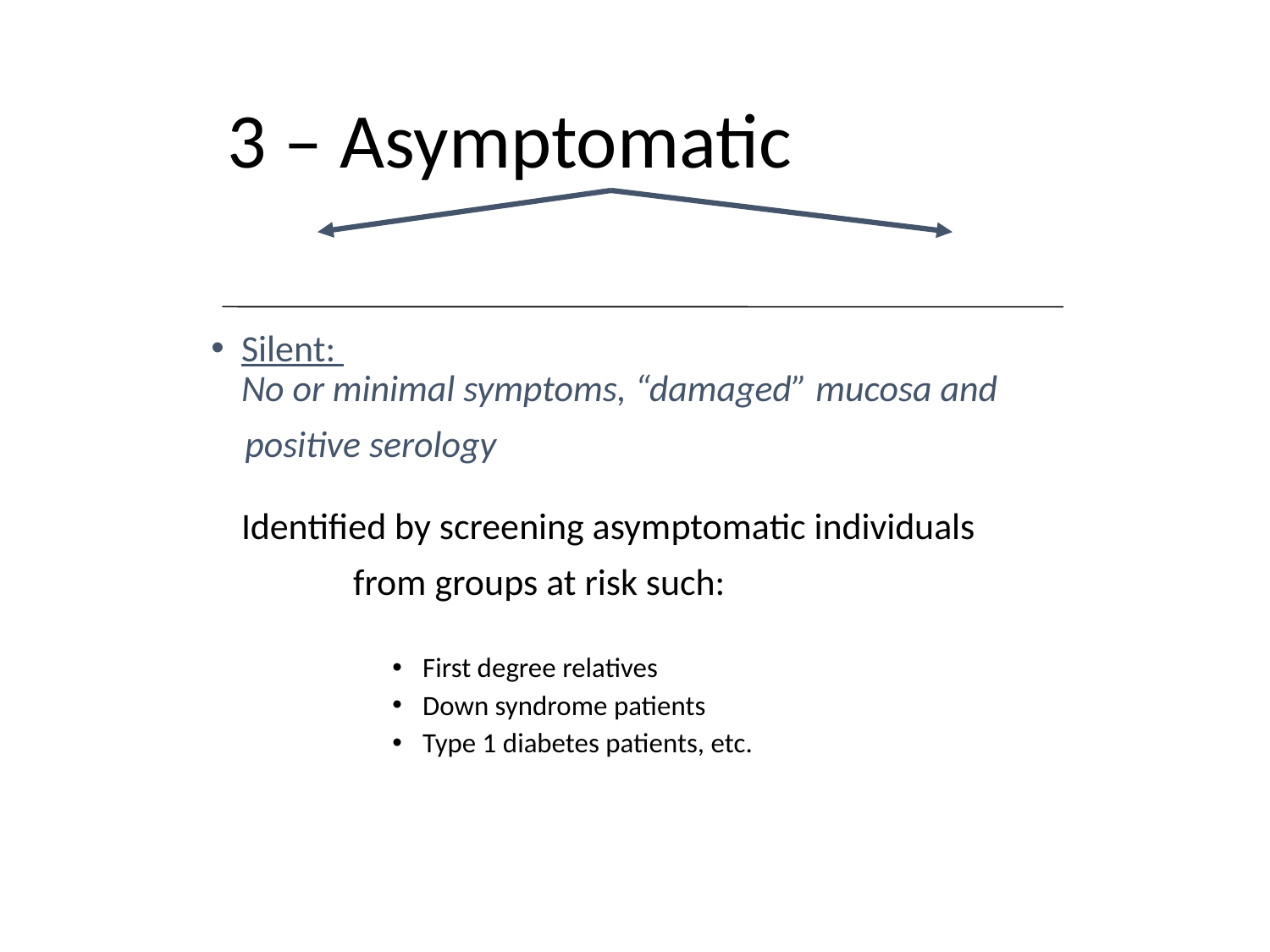

# 3 – Asymptomatic

Silent			  			Latent

Silent:
No or minimal symptoms, “damaged” mucosa and
    positive serology
		Identified by screening asymptomatic individuals
    		from groups at risk such:

First degree relatives
Down syndrome patients
Type 1 diabetes patients, etc.
59